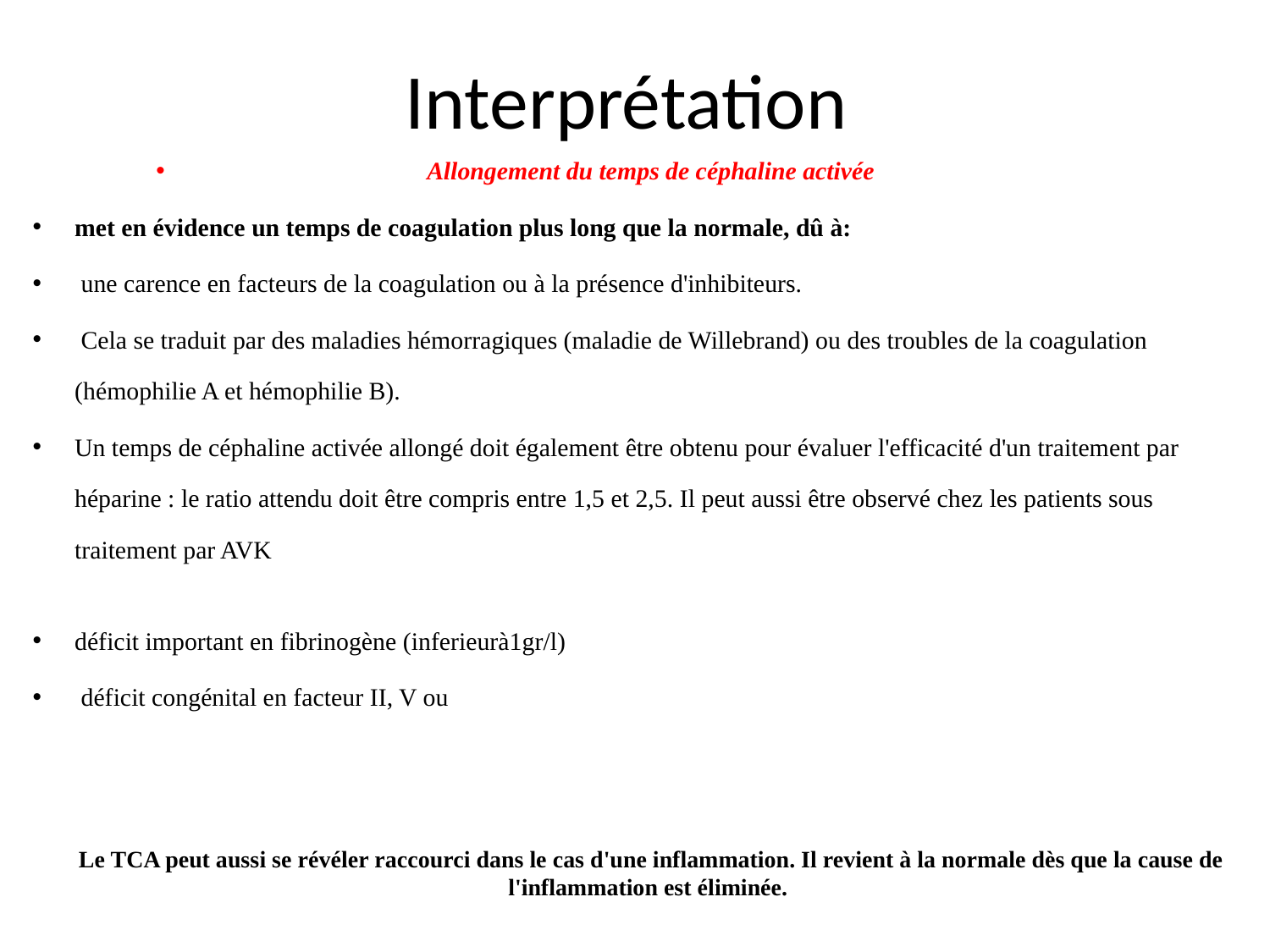

# Interprétation
Allongement du temps de céphaline activée
met en évidence un temps de coagulation plus long que la normale, dû à:
 une carence en facteurs de la coagulation ou à la présence d'inhibiteurs.
 Cela se traduit par des maladies hémorragiques (maladie de Willebrand) ou des troubles de la coagulation (hémophilie A et hémophilie B).
Un temps de céphaline activée allongé doit également être obtenu pour évaluer l'efficacité d'un traitement par héparine : le ratio attendu doit être compris entre 1,5 et 2,5. Il peut aussi être observé chez les patients sous traitement par AVK

déficit important en fibrinogène (inferieurà1gr/l)
 déficit congénital en facteur II, V ou

Le TCA peut aussi se révéler raccourci dans le cas d'une inflammation. Il revient à la normale dès que la cause de l'inflammation est éliminée.